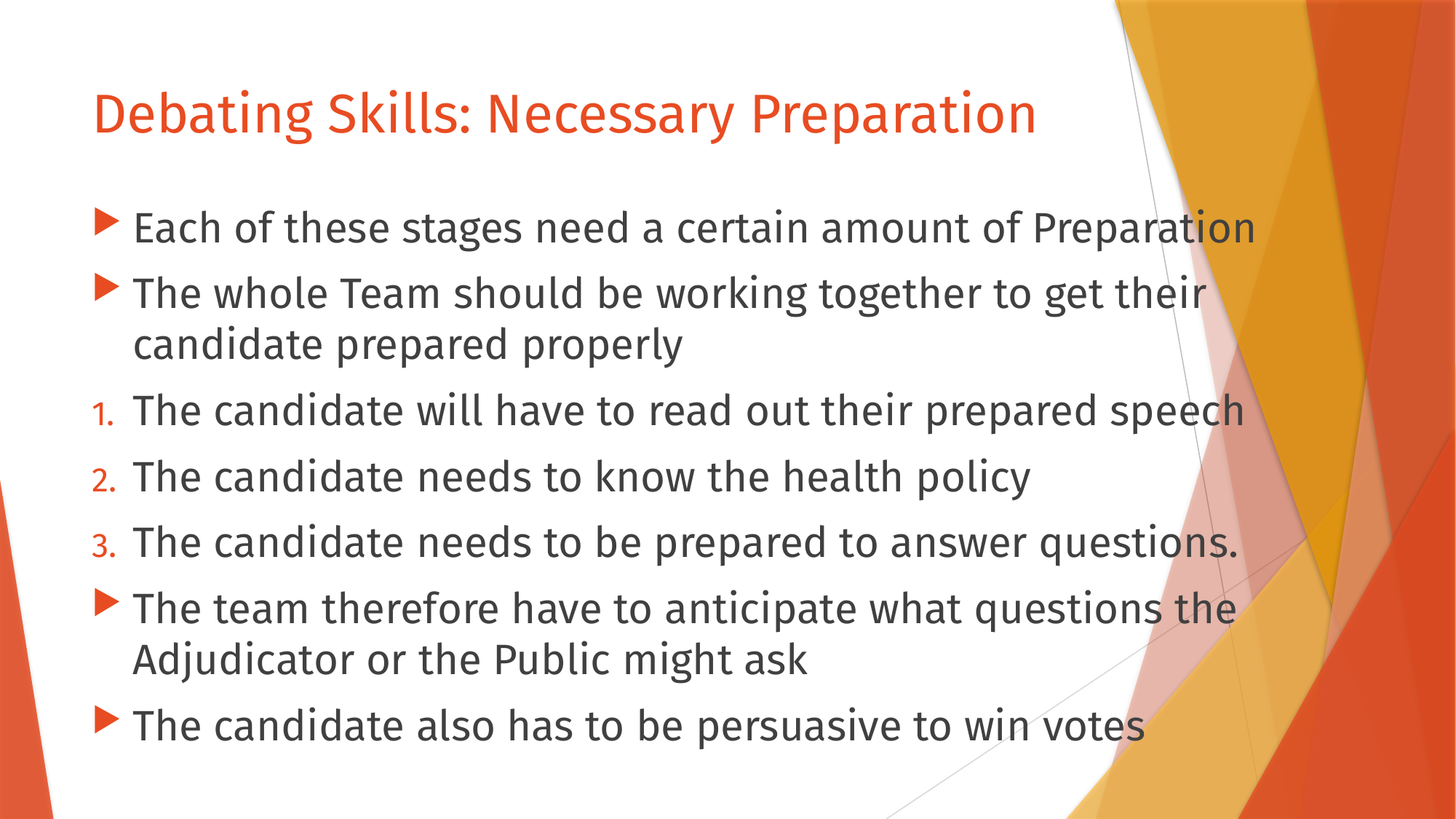

# Debating Skills: Necessary Preparation
Each of these stages need a certain amount of Preparation
The whole Team should be working together to get their candidate prepared properly
The candidate will have to read out their prepared speech
The candidate needs to know the health policy
The candidate needs to be prepared to answer questions.
The team therefore have to anticipate what questions the Adjudicator or the Public might ask
The candidate also has to be persuasive to win votes